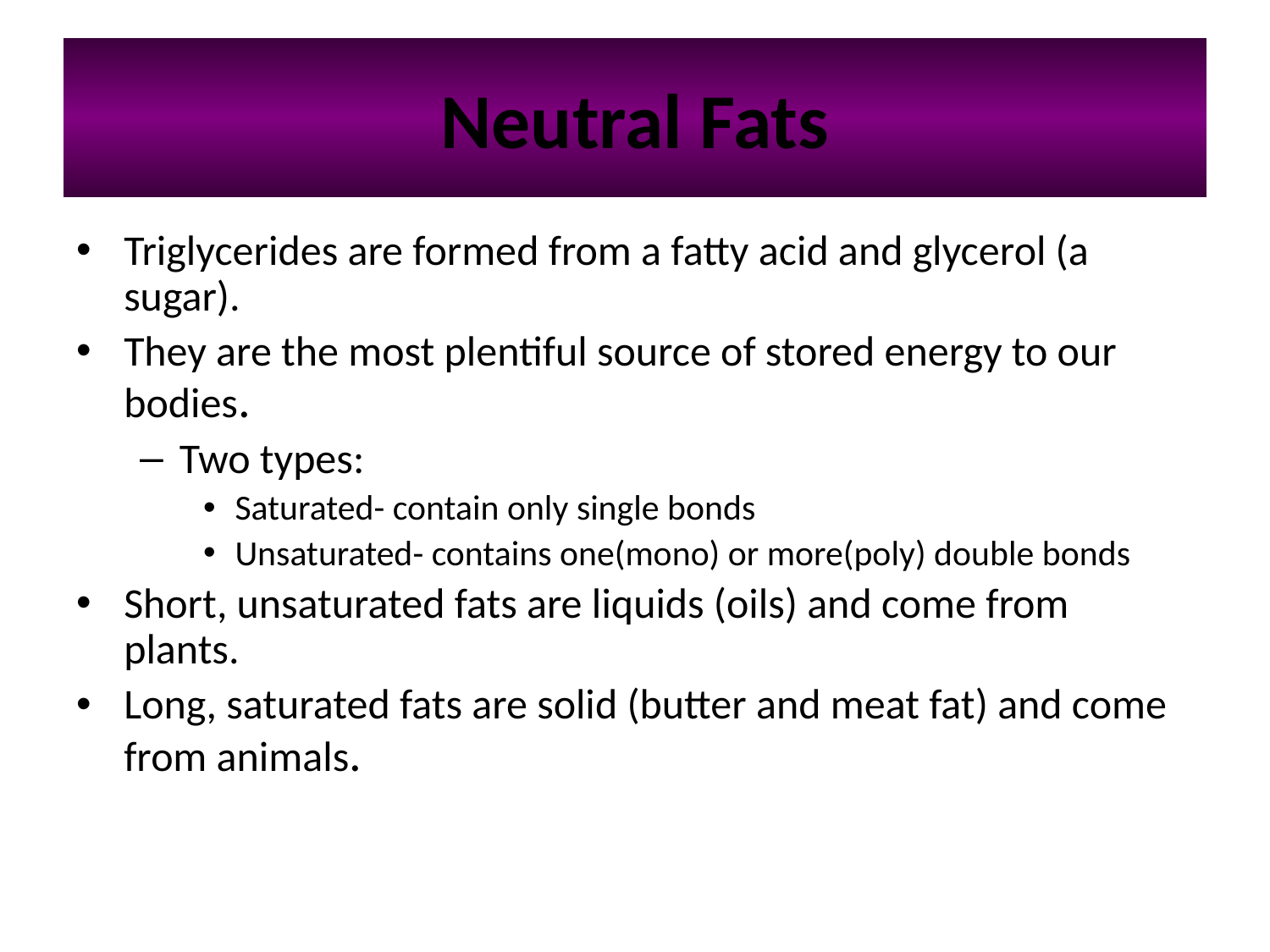

# Neutral Fats
Triglycerides are formed from a fatty acid and glycerol (a sugar).
They are the most plentiful source of stored energy to our bodies.
Two types:
Saturated- contain only single bonds
Unsaturated- contains one(mono) or more(poly) double bonds
Short, unsaturated fats are liquids (oils) and come from plants.
Long, saturated fats are solid (butter and meat fat) and come from animals.